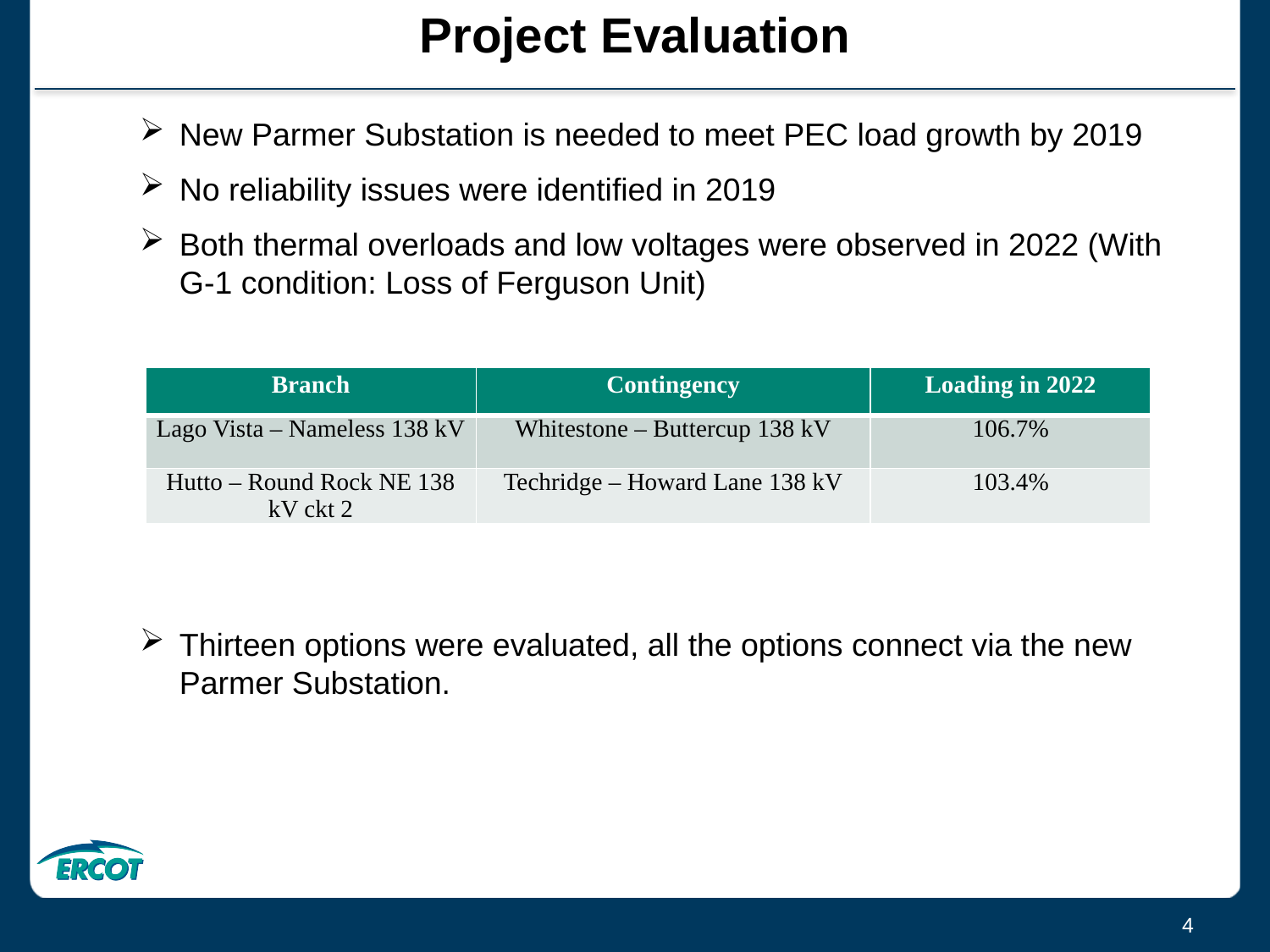

# Project Evaluation
New Parmer Substation is needed to meet PEC load growth by 2019
No reliability issues were identified in 2019
Both thermal overloads and low voltages were observed in 2022 (With G-1 condition: Loss of Ferguson Unit)

Thirteen options were evaluated, all the options connect via the new Parmer Substation.

| Branch | Contingency | Loading in 2022 |
| --- | --- | --- |
| Lago Vista – Nameless 138 kV | Whitestone – Buttercup 138 kV | 106.7% |
| Hutto – Round Rock NE 138 kV ckt 2 | Techridge – Howard Lane 138 kV | 103.4% |
4